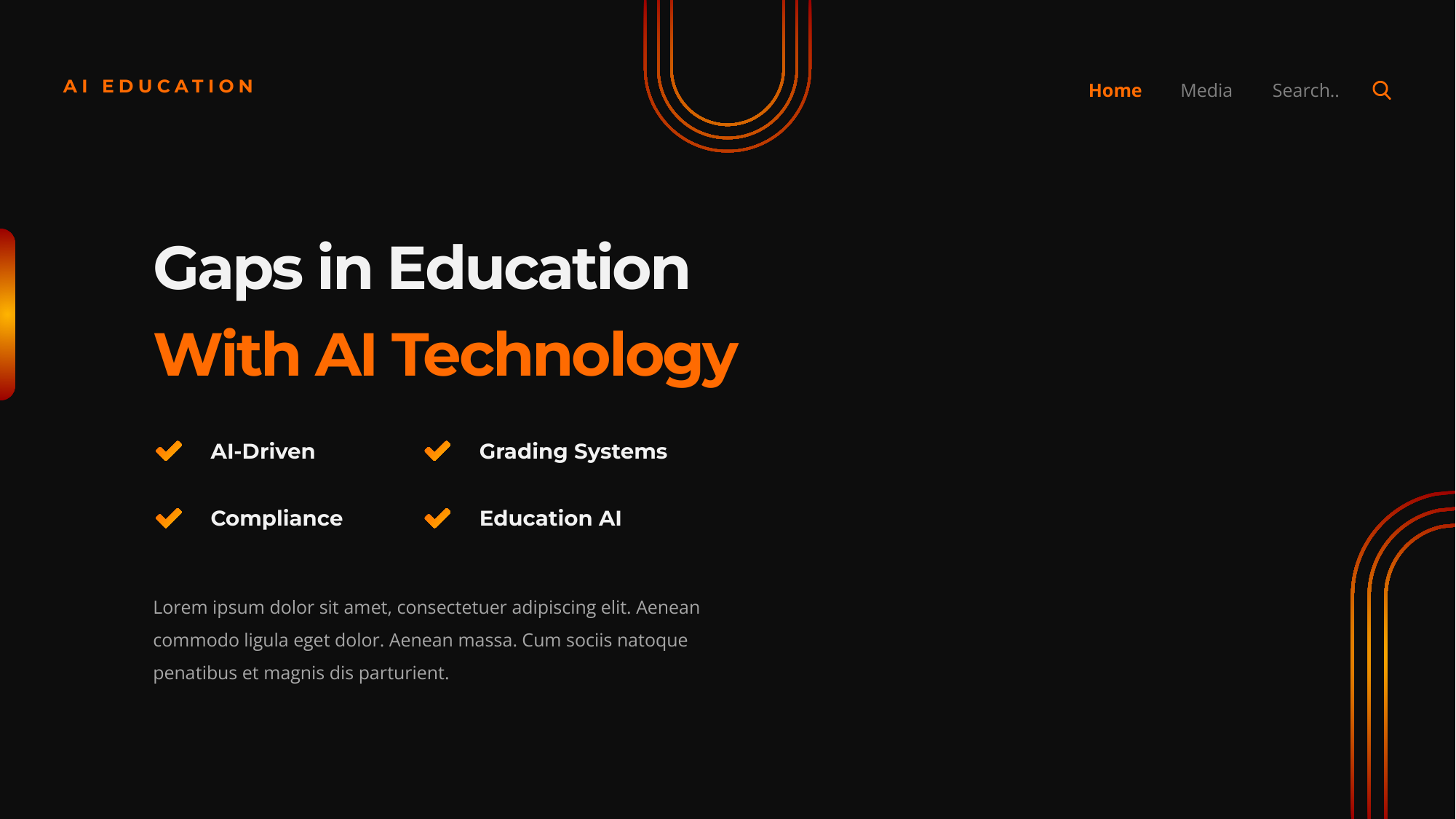

AI EDUCATION
Home
Media
Search..

Gaps in Education With AI Technology

AI-Driven
Grading Systems

Compliance
Education AI

Lorem ipsum dolor sit amet, consectetuer adipiscing elit. Aenean commodo ligula eget dolor. Aenean massa. Cum sociis natoque penatibus et magnis dis parturient.